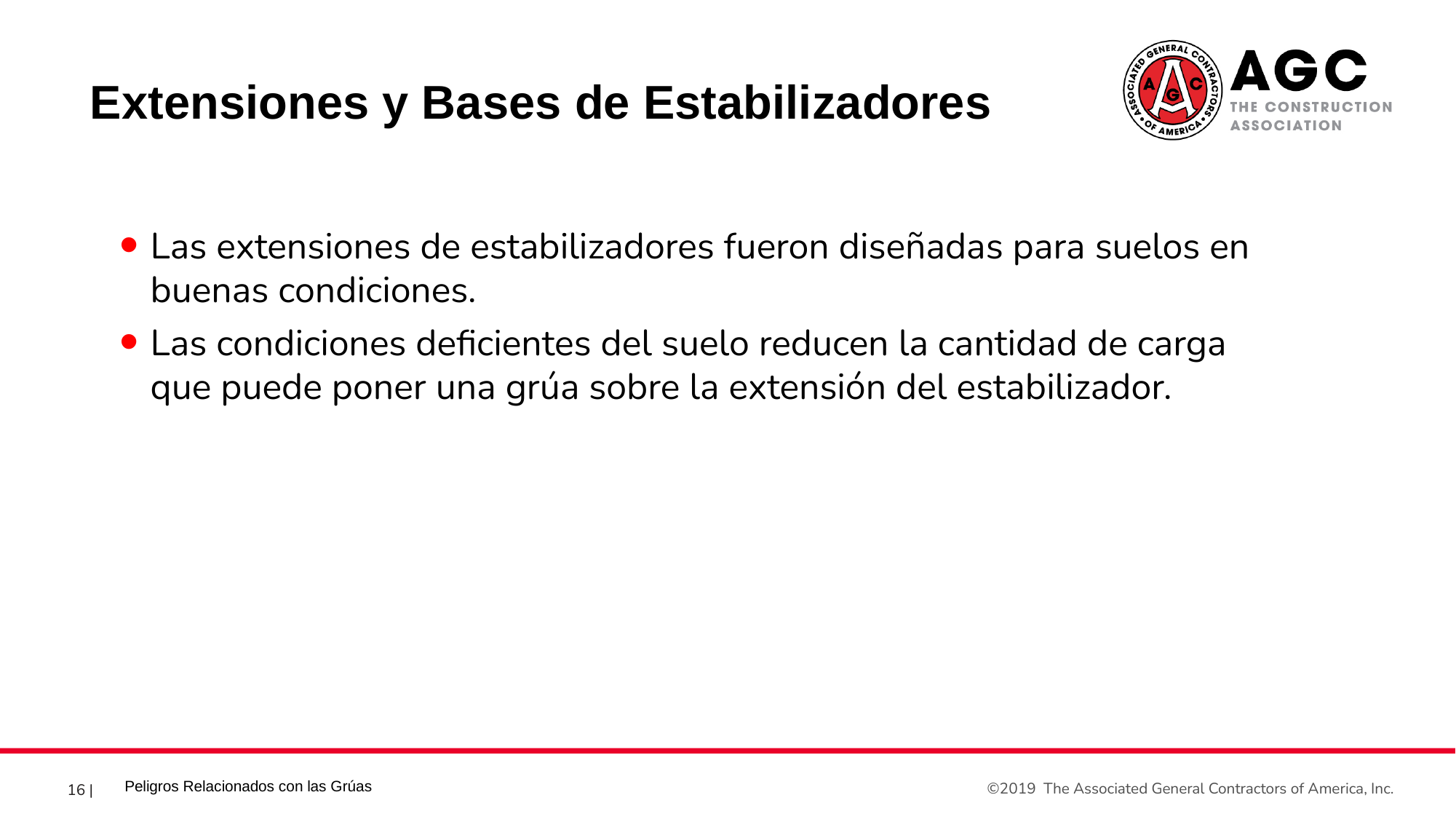

Extensiones y Bases de Estabilizadores

Las extensiones de estabilizadores fueron diseñadas para suelos en buenas condiciones.
Las condiciones deficientes del suelo reducen la cantidad de carga que puede poner una grúa sobre la extensión del estabilizador.
Peligros Relacionados con las Grúas